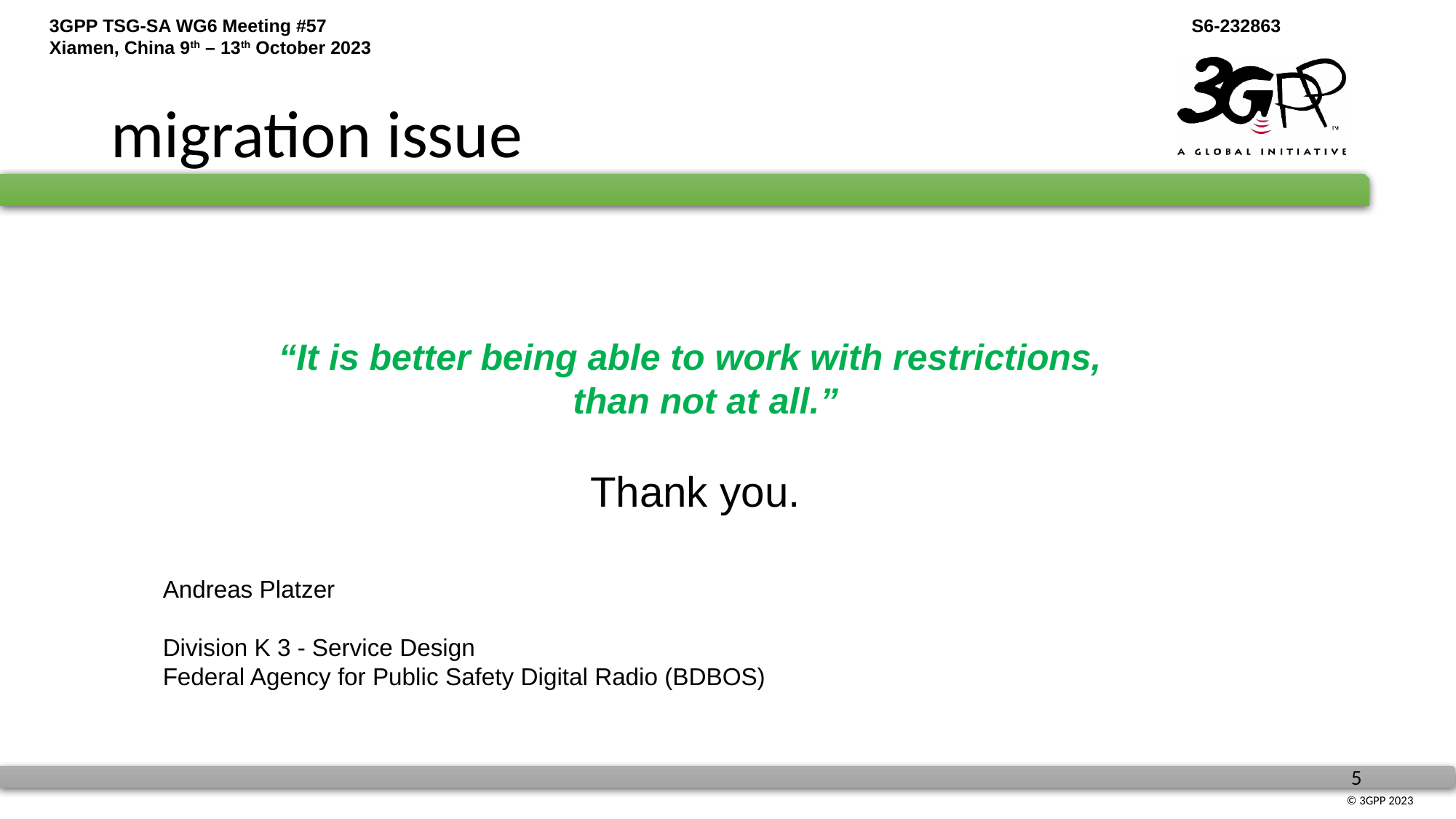

# migration issue

“It is better being able to work with restrictions,
  than not at all.”

Thank you.

Andreas Platzer

Division K 3 - Service Design
Federal Agency for Public Safety Digital Radio (BDBOS)